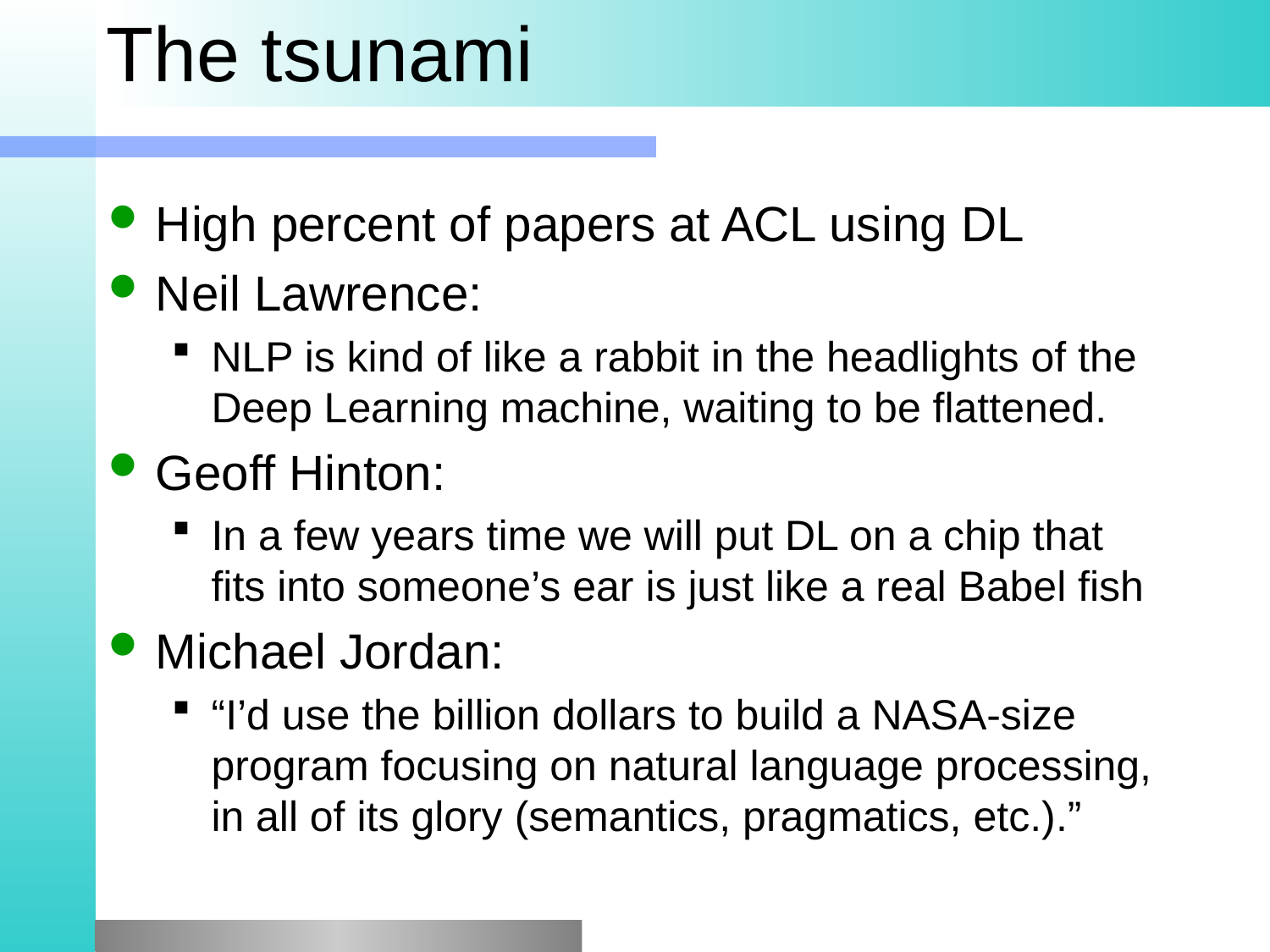

# The tsunami
High percent of papers at ACL using DL
Neil Lawrence:
NLP is kind of like a rabbit in the headlights of the Deep Learning machine, waiting to be flattened.
Geoff Hinton:
In a few years time we will put DL on a chip that fits into someone’s ear is just like a real Babel fish
Michael Jordan:
“I’d use the billion dollars to build a NASA-size program focusing on natural language processing, in all of its glory (semantics, pragmatics, etc.).”